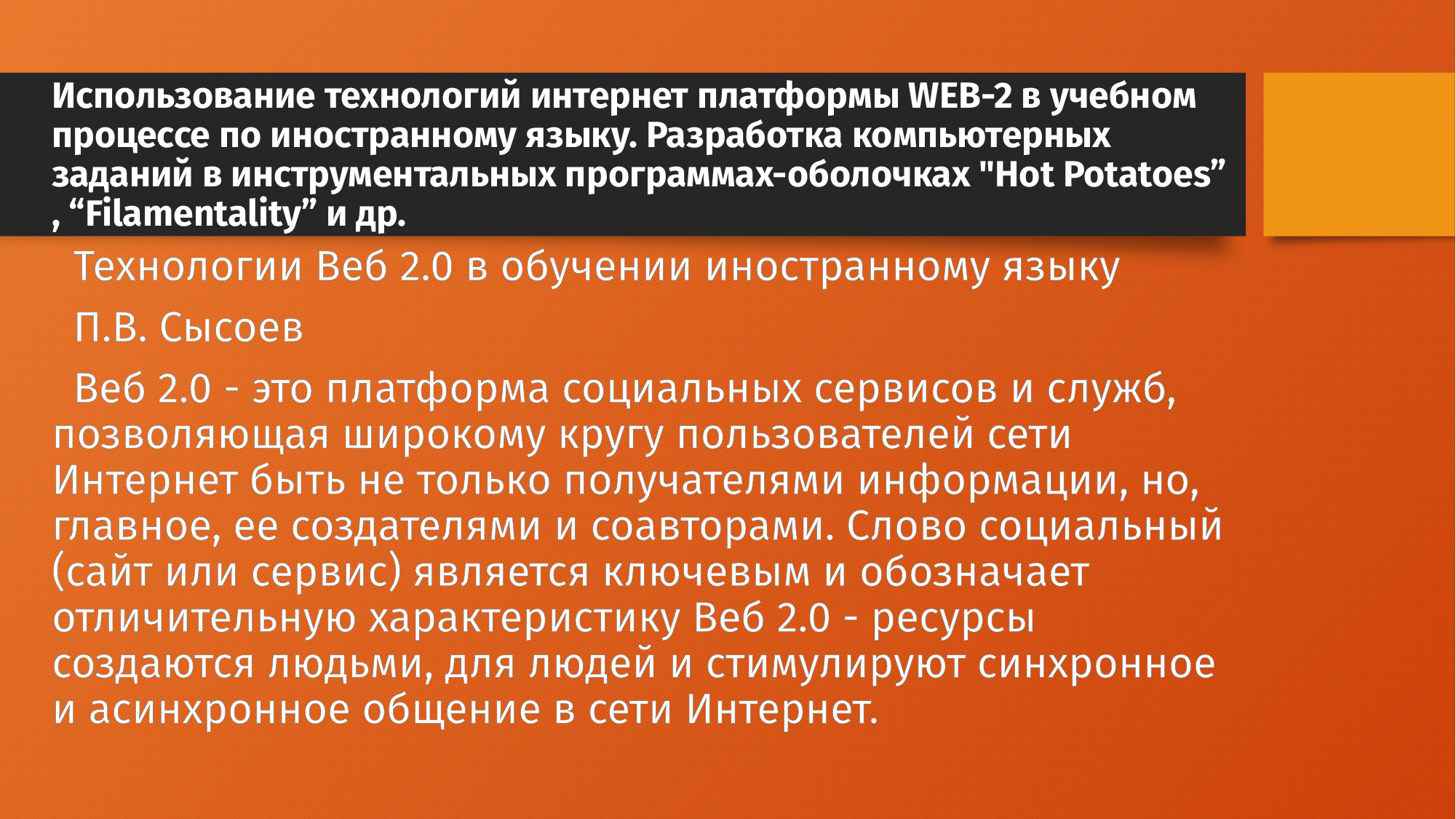

# Использование технологий интернет платформы WEB-2 в учебном процессе по иностранному языку. Разработка компьютерных заданий в инструментальных программах-оболочках "Hot Potatoes” , “Filamentality” и др.
Технологии Веб 2.0 в обучении иностранному языку
П.В. Сысоев
Веб 2.0 - это платформа социальных сервисов и служб, позволяющая широкому кругу пользователей сети Интернет быть не только получателями информации, но, главное, ее создателями и соавторами. Слово социальный (сайт или сервис) является ключевым и обозначает отличительную характеристику Веб 2.0 - ресурсы создаются людьми, для людей и стимулируют синхронное и асинхронное общение в сети Интернет.